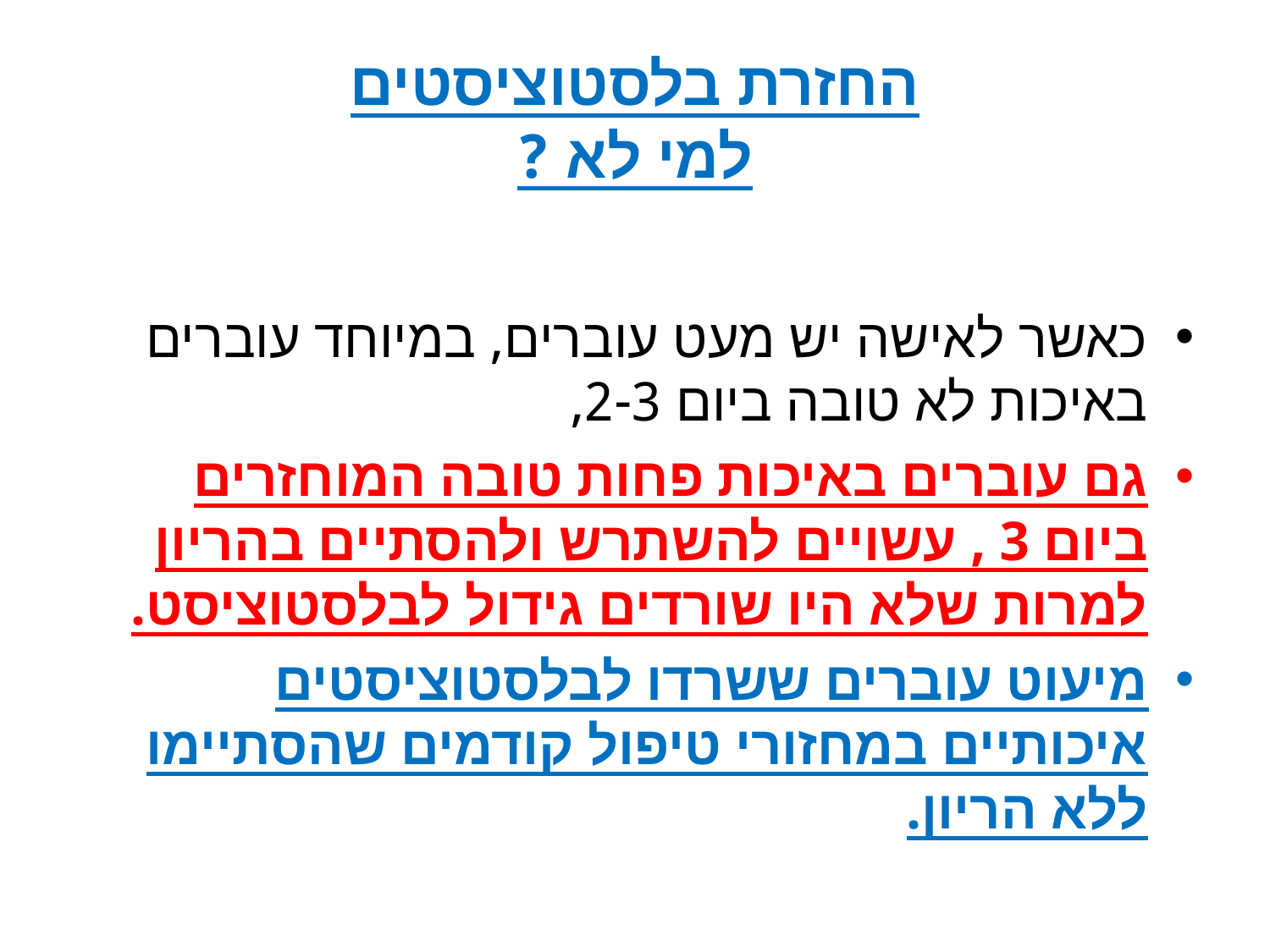

# החזרת בלסטוציסטים למי לא ?

כאשר לאישה יש מעט עוברים, במיוחד עוברים באיכות לא טובה ביום 2-3,
גם עוברים באיכות פחות טובה המוחזרים ביום 3 , עשויים להשתרש ולהסתיים בהריון למרות שלא היו שורדים גידול לבלסטוציסט.
מיעוט עוברים ששרדו לבלסטוציסטים איכותיים במחזורי טיפול קודמים שהסתיימו ללא הריון.